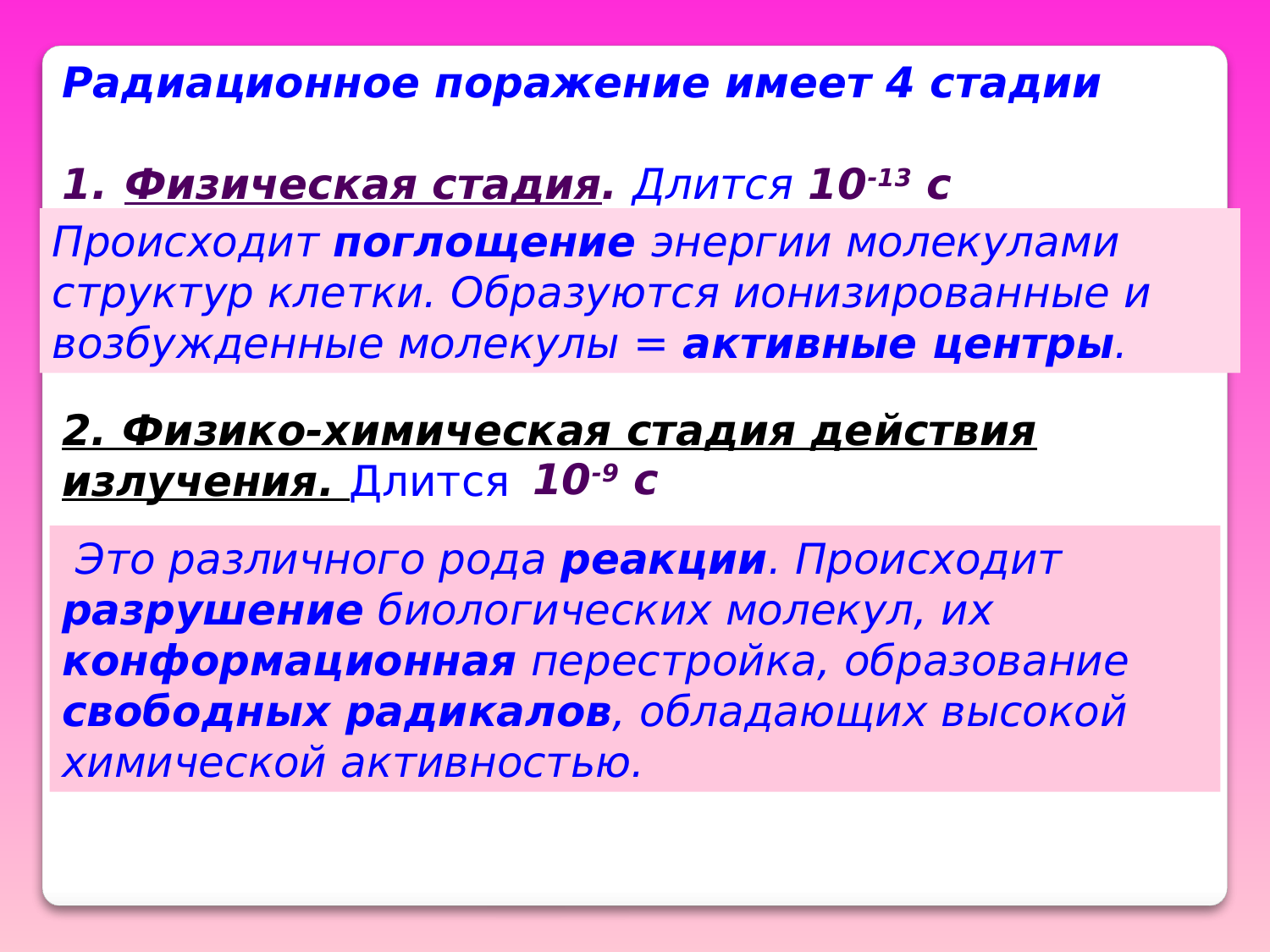

Радиационное поражение имеет 4 стадии

 Физическая стадия. Длится 10-13 с
Происходит поглощение энергии молекулами структур клетки. Образуются ионизированные и возбужденные молекулы = активные центры.
2. Физико-химическая стадия действия излучения. Длится
10-9 с
 Это различного рода реакции. Происходит разрушение биологических молекул, их конформационная перестройка, образование свободных радикалов, обладающих высокой химической активностью.